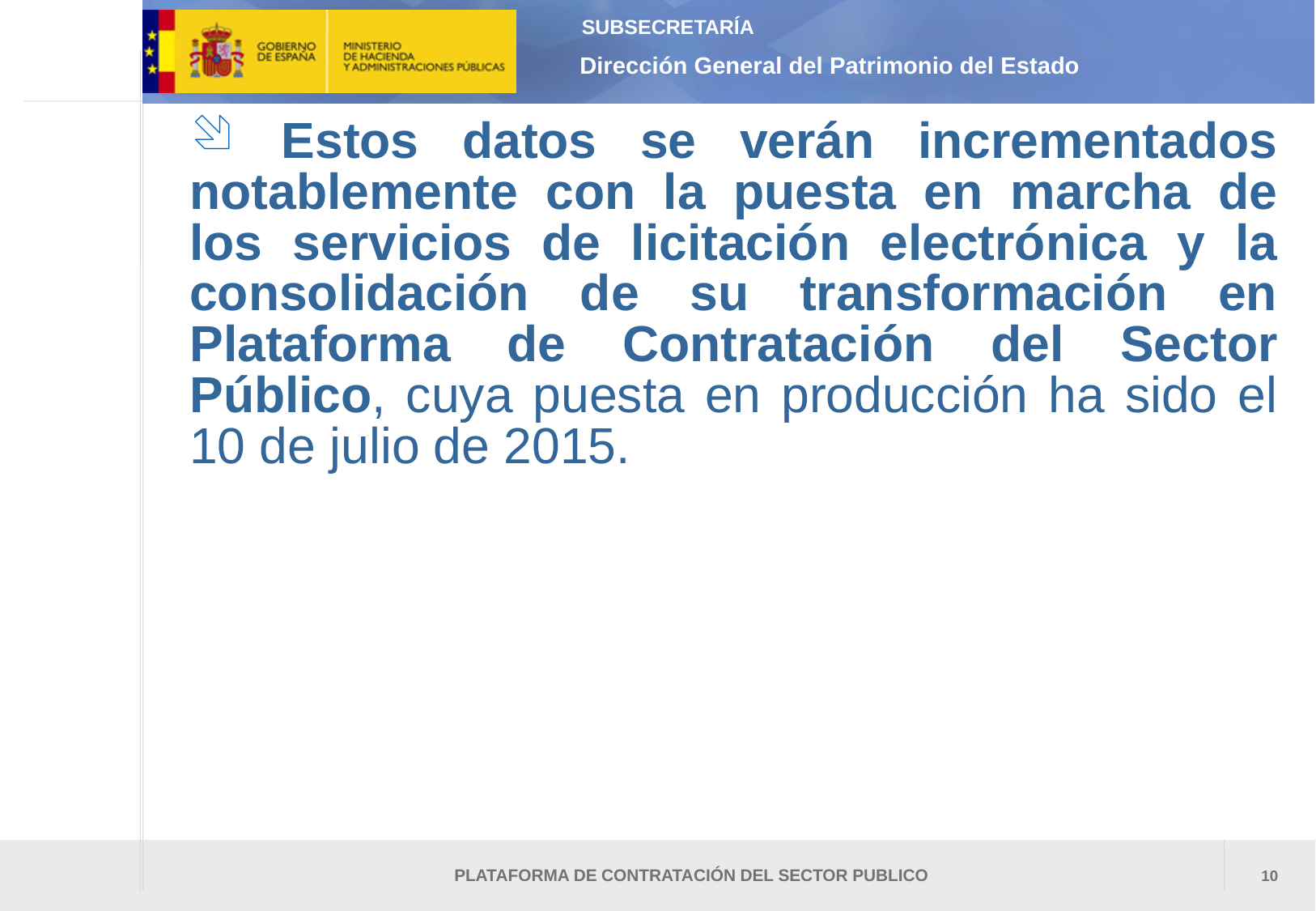

Estos datos se verán incrementados notablemente con la puesta en marcha de los servicios de licitación electrónica y la consolidación de su transformación en Plataforma de Contratación del Sector Público, cuya puesta en producción ha sido el 10 de julio de 2015.